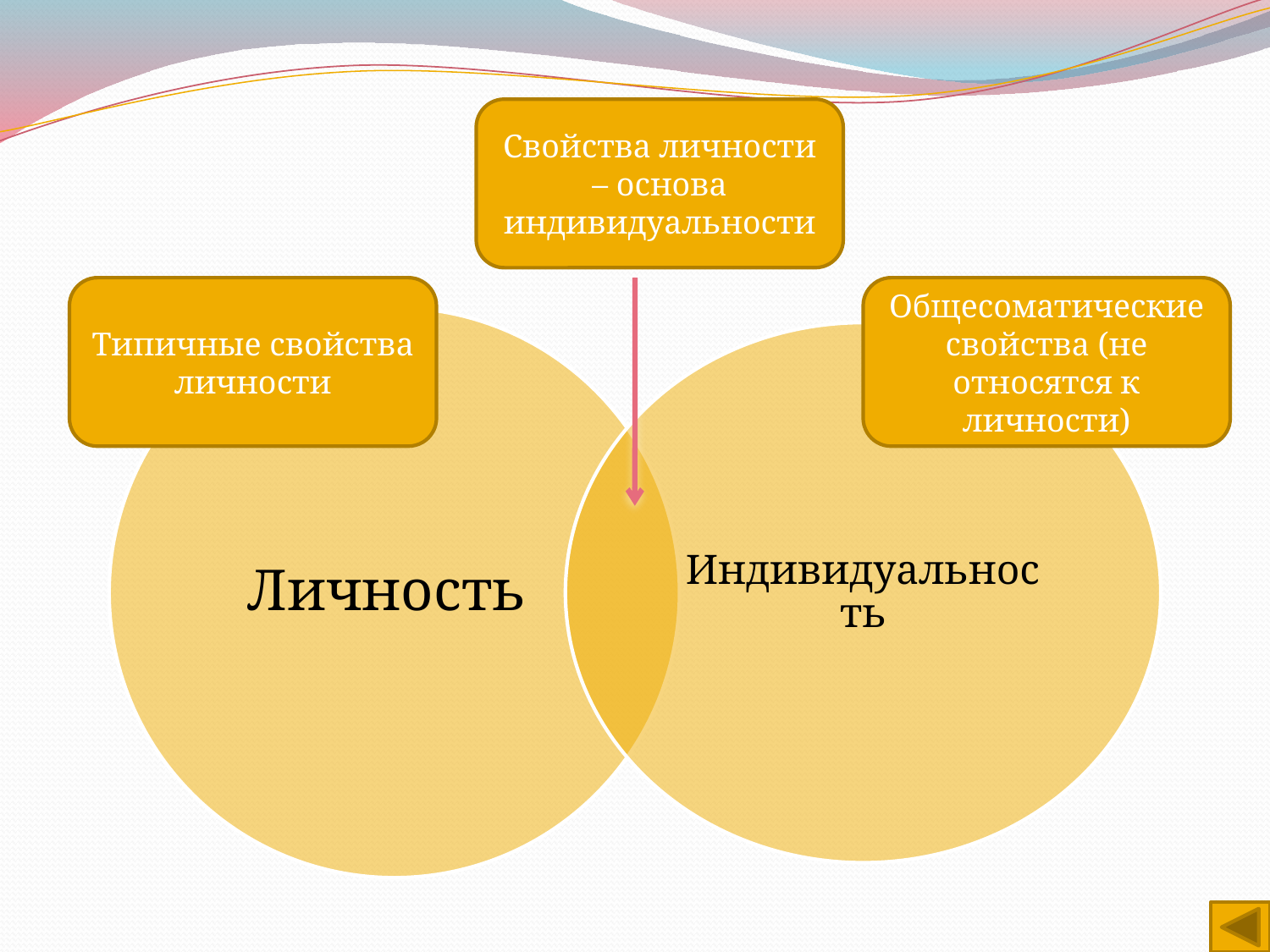

Свойства личности – основа индивидуальности
Типичные свойства личности
Общесоматические свойства (не относятся к личности)
Личность
Индивидуальность